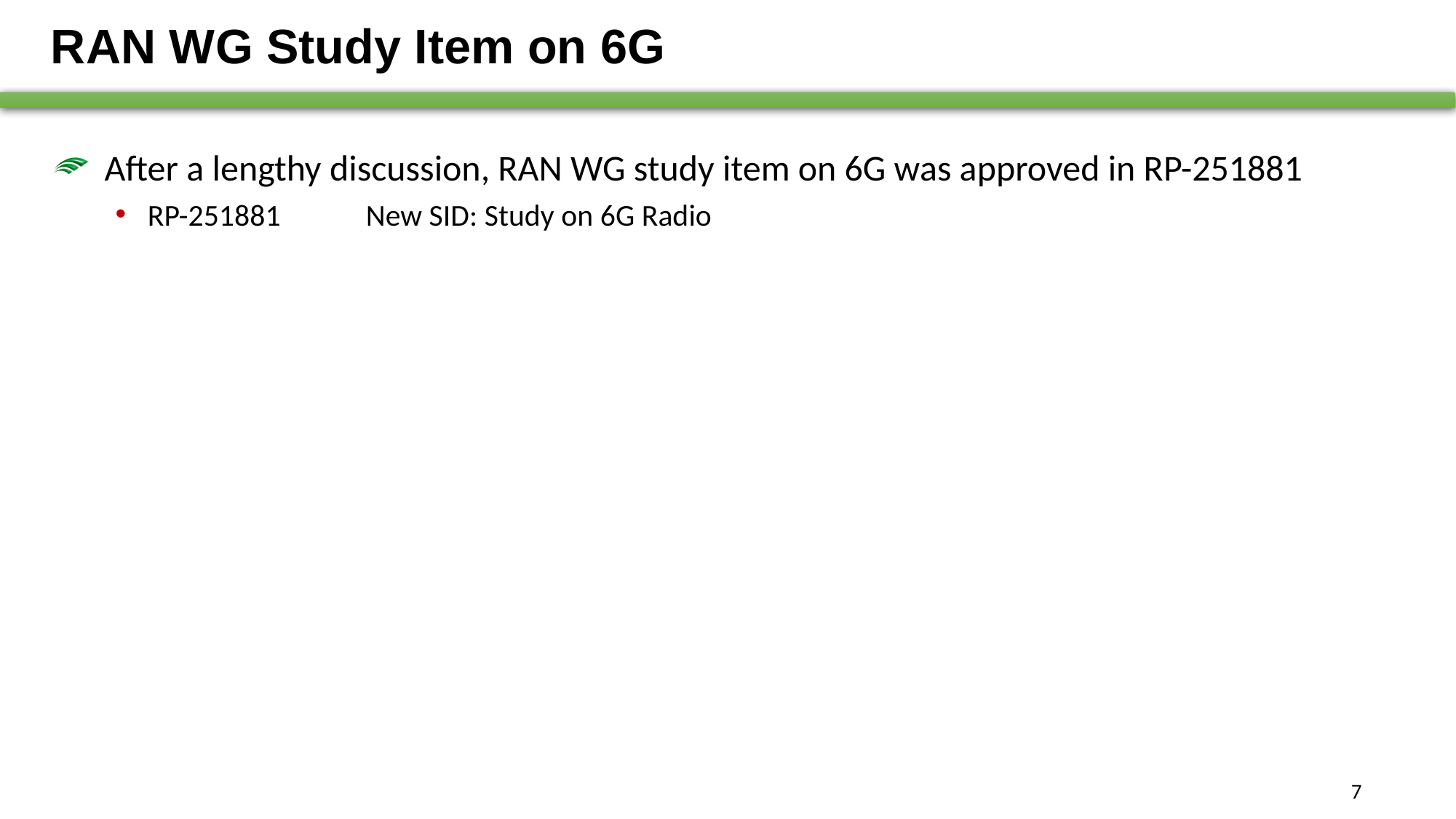

# RAN WG Study Item on 6G
After a lengthy discussion, RAN WG study item on 6G was approved in RP-251881
RP-251881	New SID: Study on 6G Radio